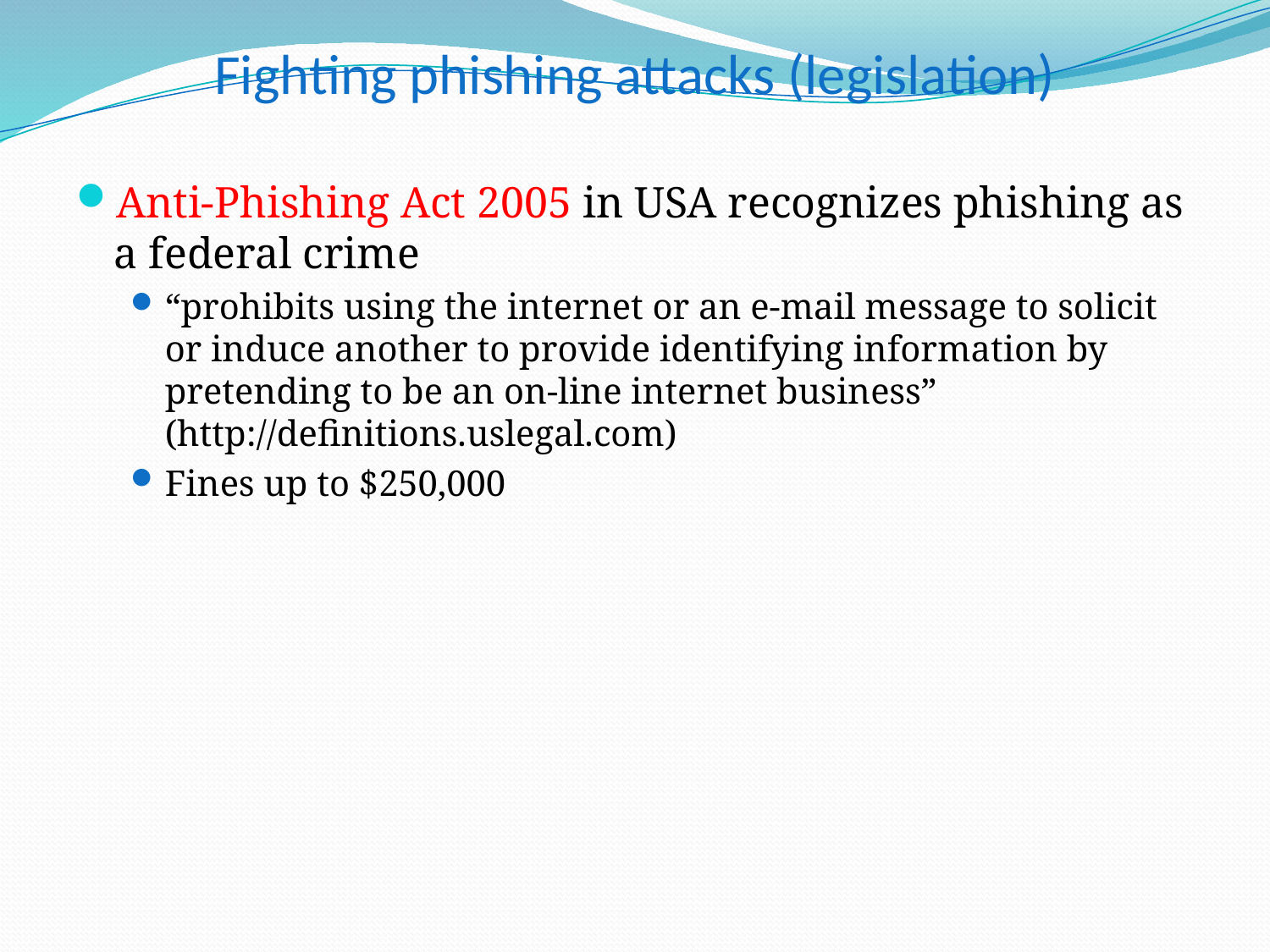

# Fighting phishing attacks (legislation)
Anti-Phishing Act 2005 in USA recognizes phishing as a federal crime
“prohibits using the internet or an e-mail message to solicit or induce another to provide identifying information by pretending to be an on-line internet business” (http://definitions.uslegal.com)
Fines up to $250,000